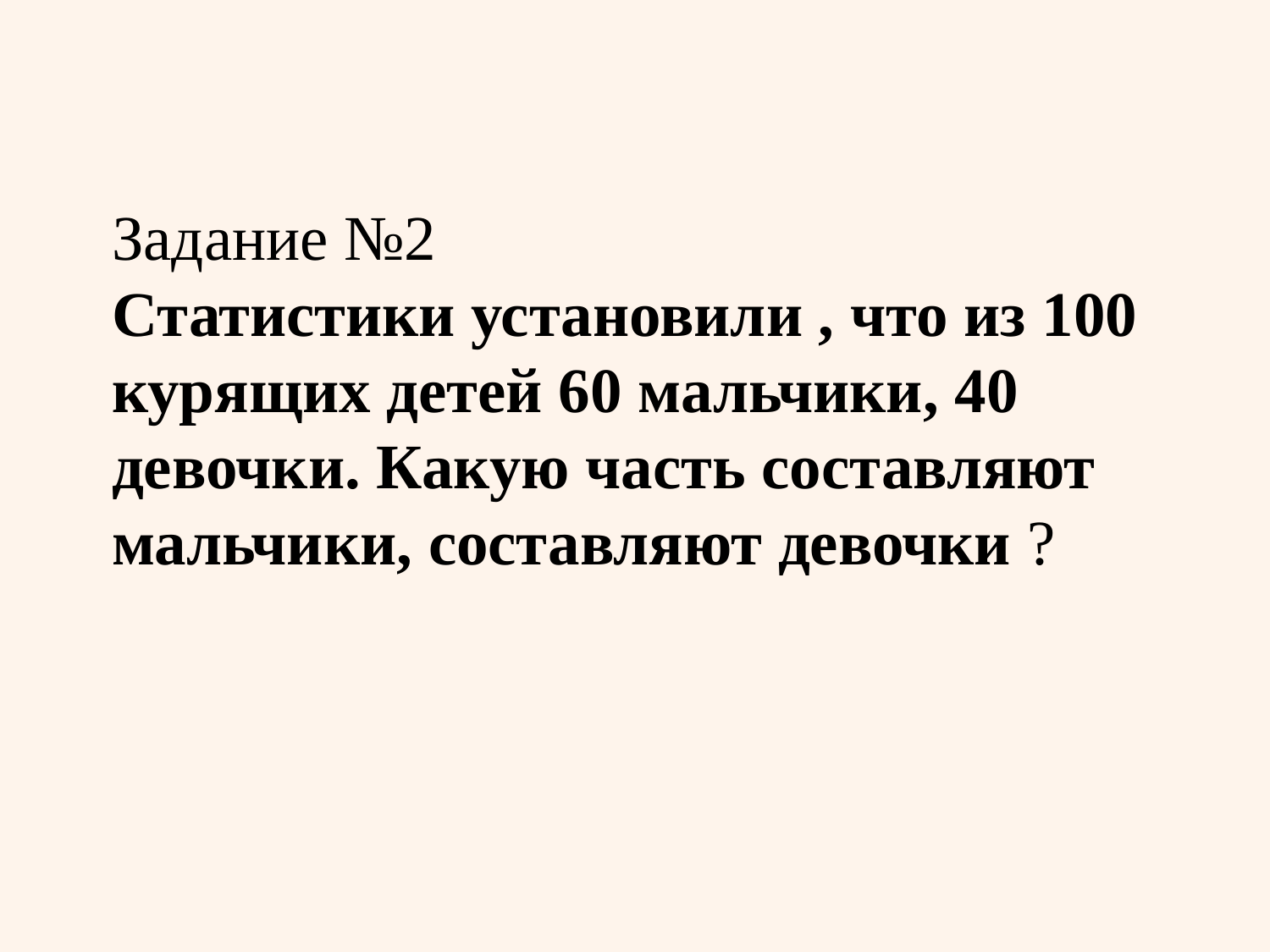

Задание №2
Статистики установили , что из 100 курящих детей 60 мальчики, 40 девочки. Какую часть составляют мальчики, составляют девочки ?